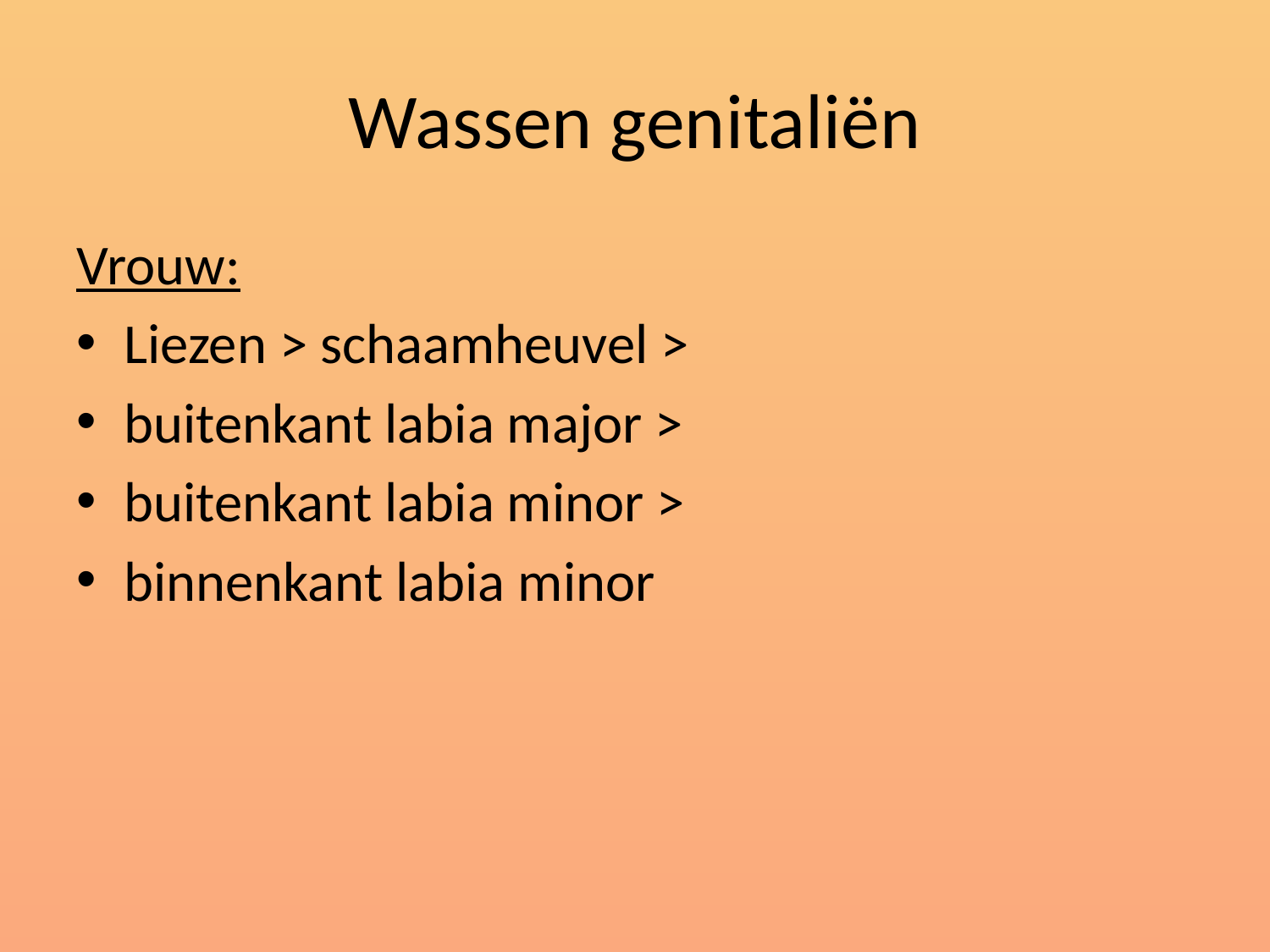

# Wassen genitaliën
Vrouw:
Liezen > schaamheuvel >
buitenkant labia major >
buitenkant labia minor >
binnenkant labia minor